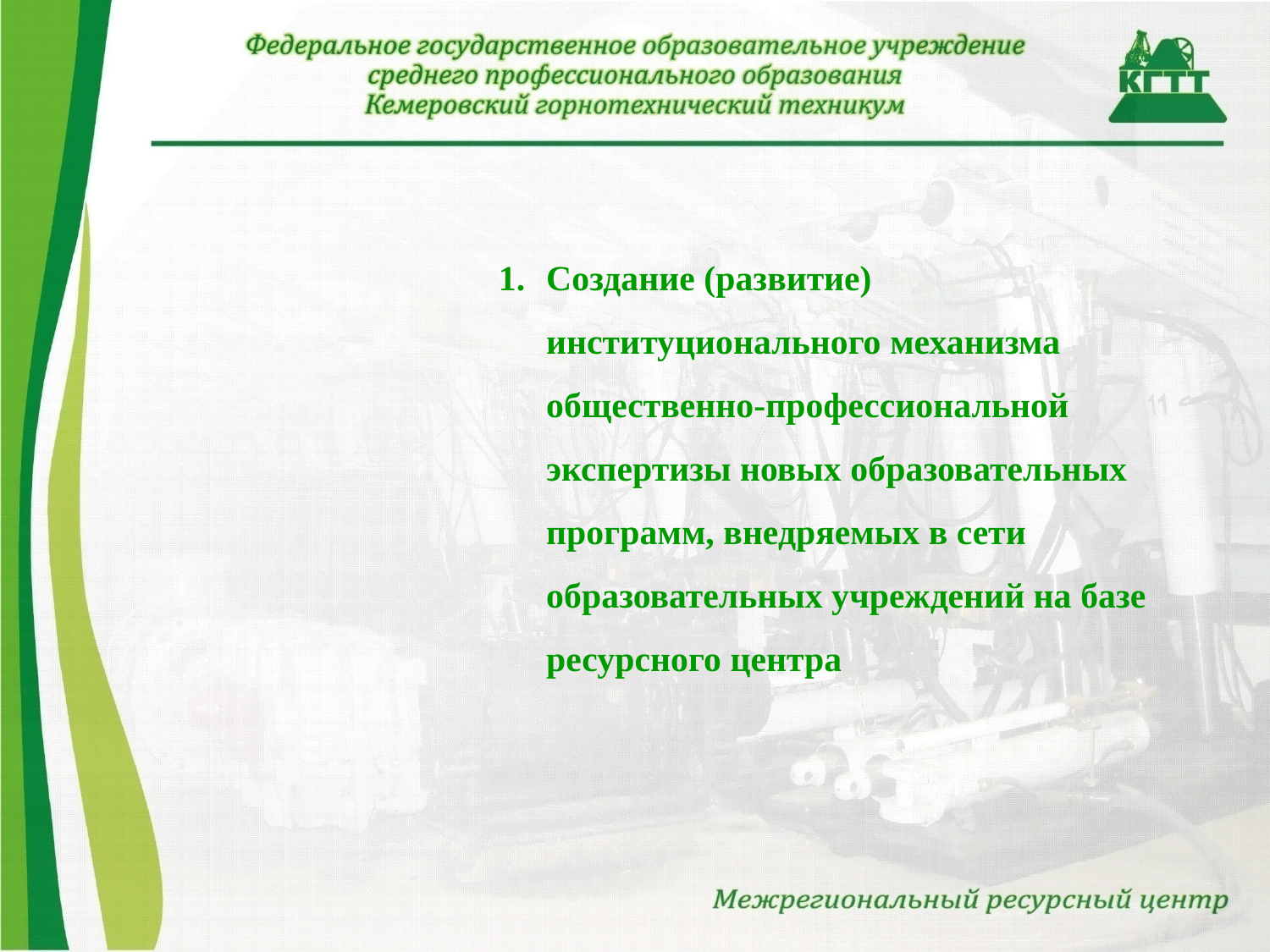

Создание (развитие) институционального механизма общественно-профессиональной экспертизы новых образовательных программ, внедряемых в сети образовательных учреждений на базе ресурсного центра